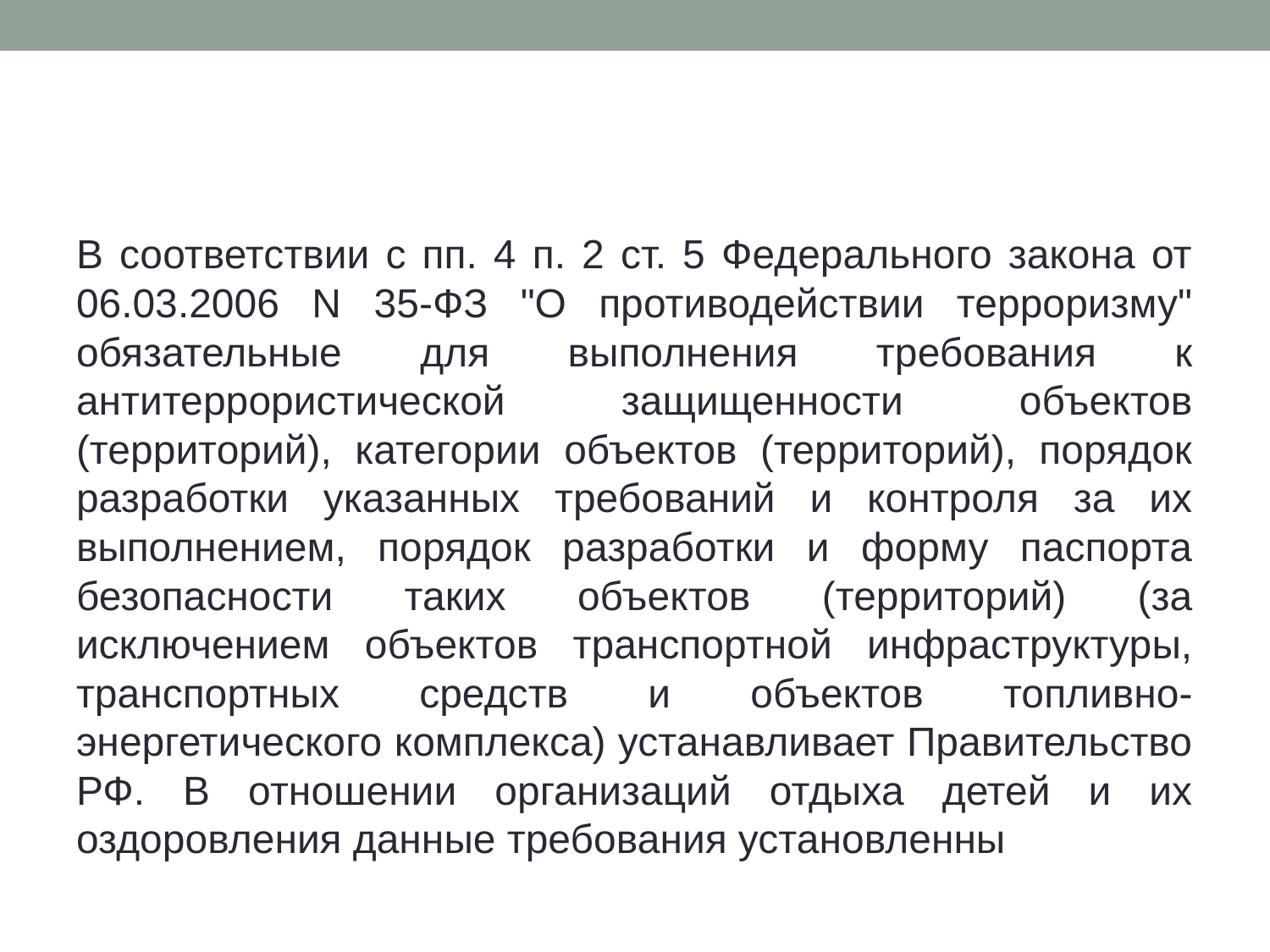

#
В соответствии с пп. 4 п. 2 ст. 5 Федерального закона от 06.03.2006 N 35-ФЗ "О противодействии терроризму" обязательные для выполнения требования к антитеррористической защищенности объектов (территорий), категории объектов (территорий), порядок разработки указанных требований и контроля за их выполнением, порядок разработки и форму паспорта безопасности таких объектов (территорий) (за исключением объектов транспортной инфраструктуры, транспортных средств и объектов топливно-энергетического комплекса) устанавливает Правительство РФ. В отношении организаций отдыха детей и их оздоровления данные требования установленны